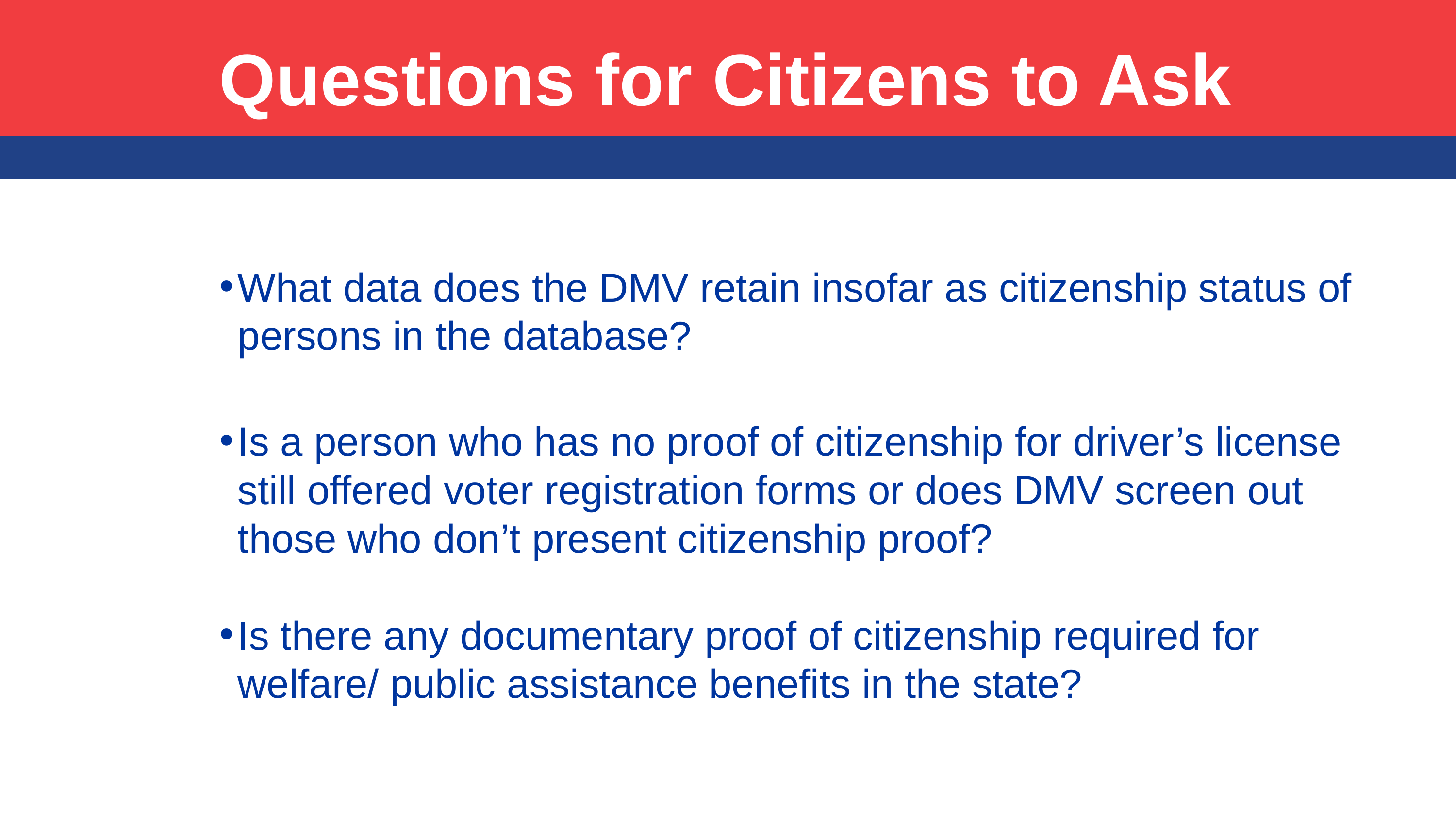

# Questions for Citizens to Ask

What data does the DMV retain insofar as citizenship status of persons in the database?

Is a person who has no proof of citizenship for driver’s license still offered voter registration forms or does DMV screen out those who don’t present citizenship proof?

Is there any documentary proof of citizenship required for welfare/ public assistance benefits in the state?